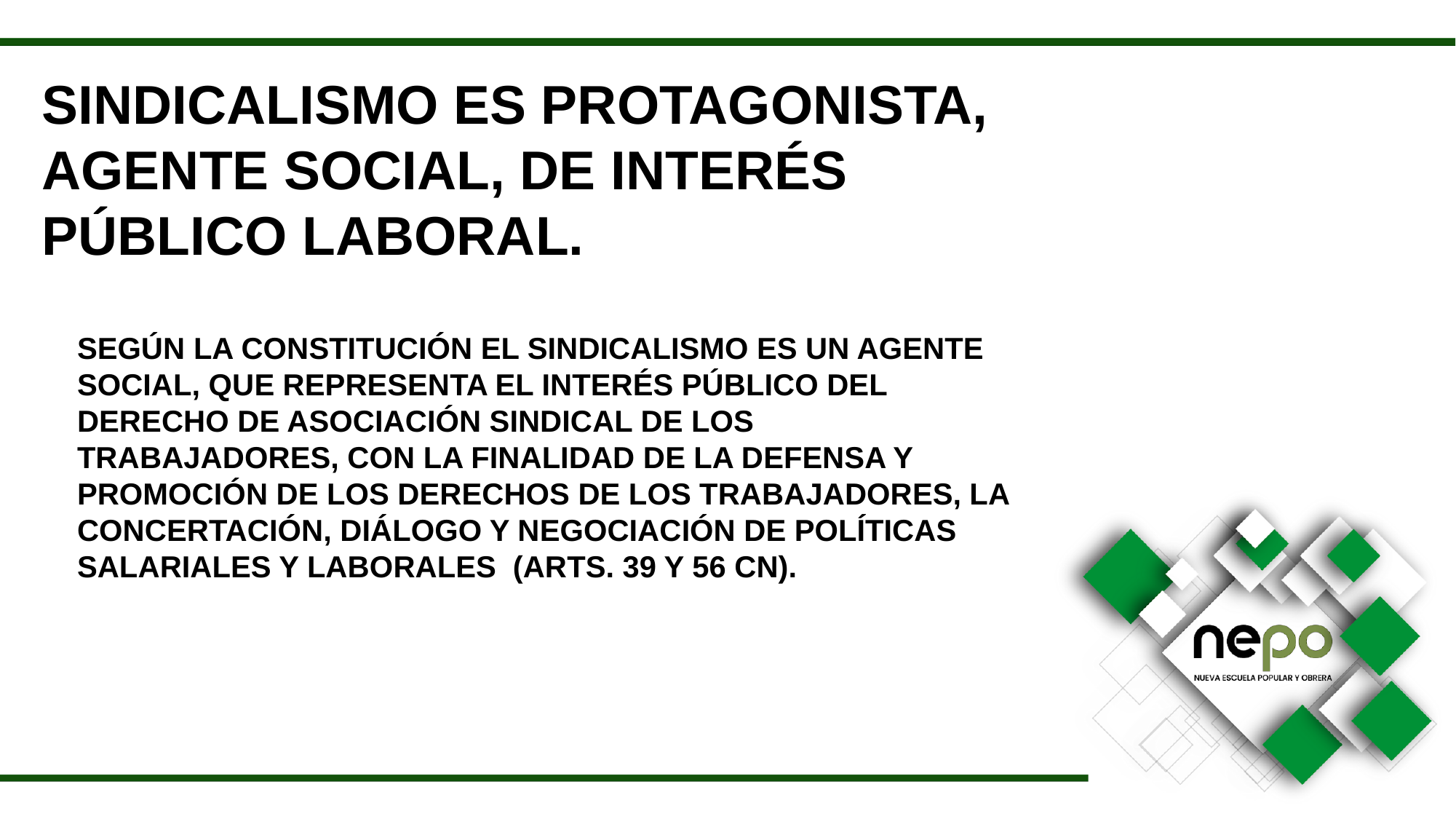

SINDICALISMO ES PROTAGONISTA, AGENTE SOCIAL, DE INTERÉS PÚBLICO LABORAL.
SEGÚN LA CONSTITUCIÓN EL SINDICALISMO ES UN AGENTE SOCIAL, QUE REPRESENTA EL INTERÉS PÚBLICO DEL DERECHO DE ASOCIACIÓN SINDICAL DE LOS TRABAJADORES, CON LA FINALIDAD DE LA DEFENSA Y PROMOCIÓN DE LOS DERECHOS DE LOS TRABAJADORES, LA CONCERTACIÓN, DIÁLOGO Y NEGOCIACIÓN DE POLÍTICAS SALARIALES Y LABORALES  (ARTS. 39 Y 56 CN).